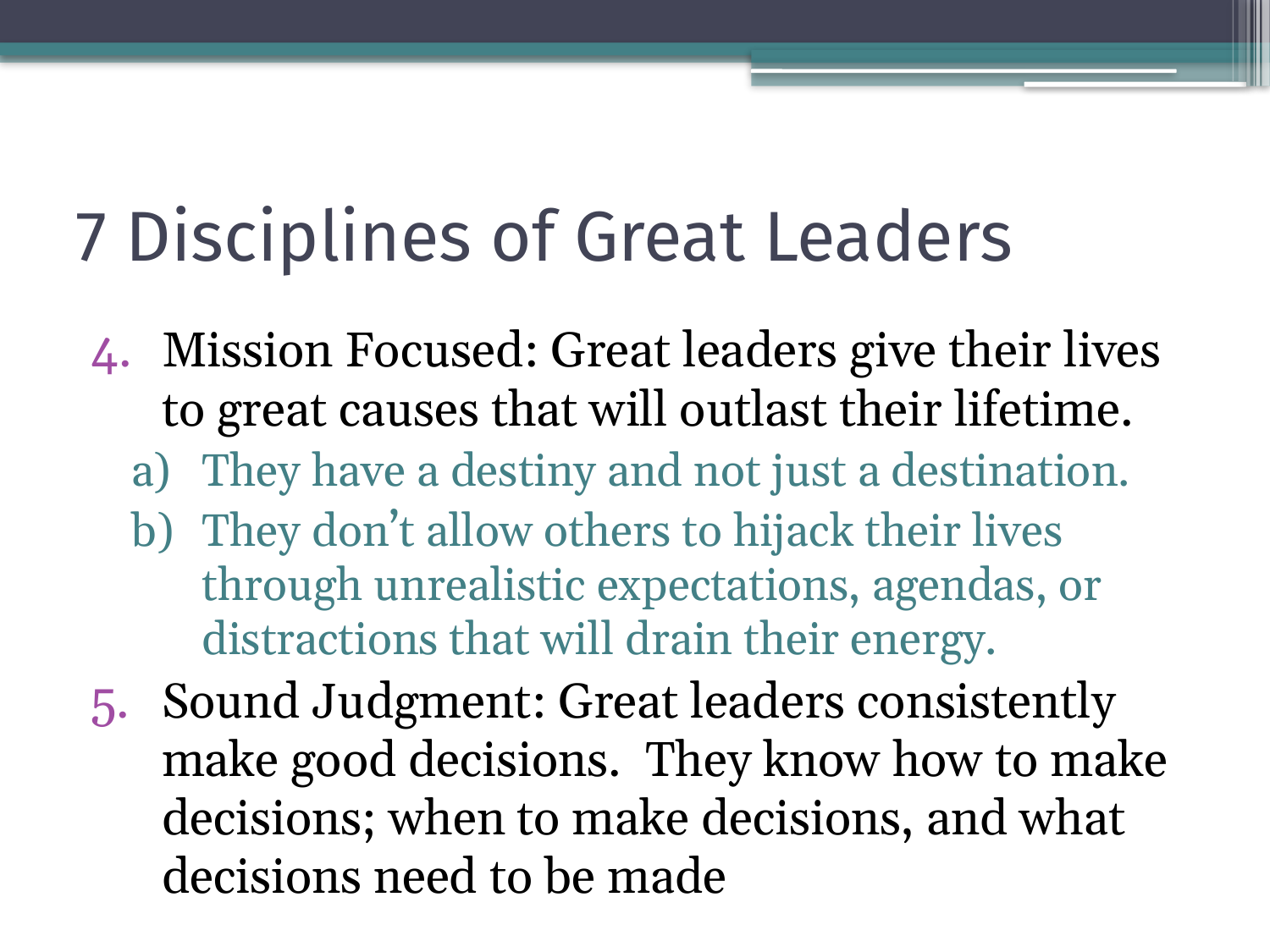

# 7 Disciplines of Great Leaders
Mission Focused: Great leaders give their lives to great causes that will outlast their lifetime.
They have a destiny and not just a destination.
They don’t allow others to hijack their lives through unrealistic expectations, agendas, or     distractions that will drain their energy.
Sound Judgment: Great leaders consistently make good decisions.  They know how to make decisions; when to make decisions, and what decisions need to be made